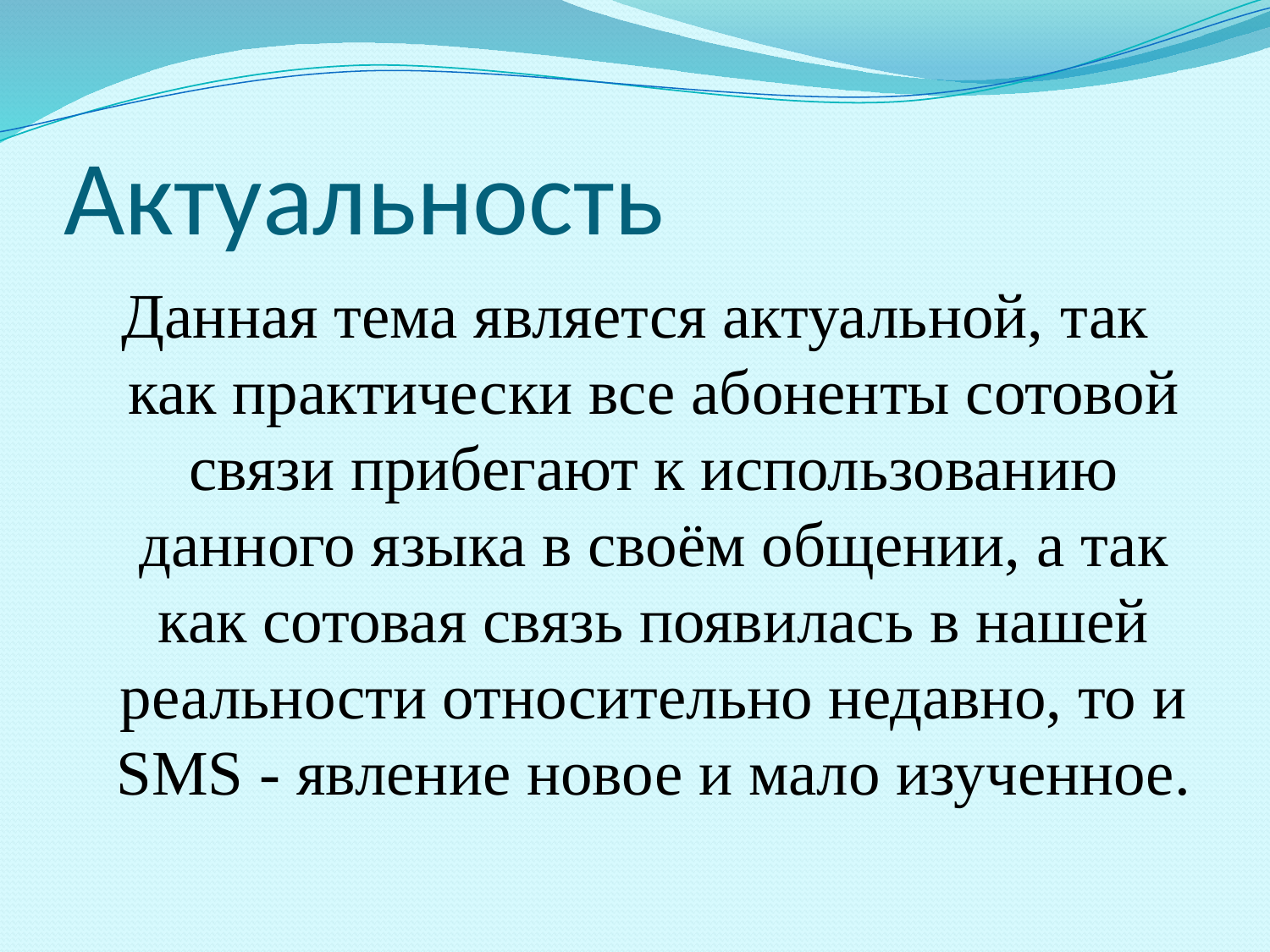

# Актуальность
Данная тема является актуальной, так как практически все абоненты сотовой связи прибегают к использованию данного языка в своём общении, а так как сотовая связь появилась в нашей реальности относительно недавно, то и SMS - явление новое и мало изученное.